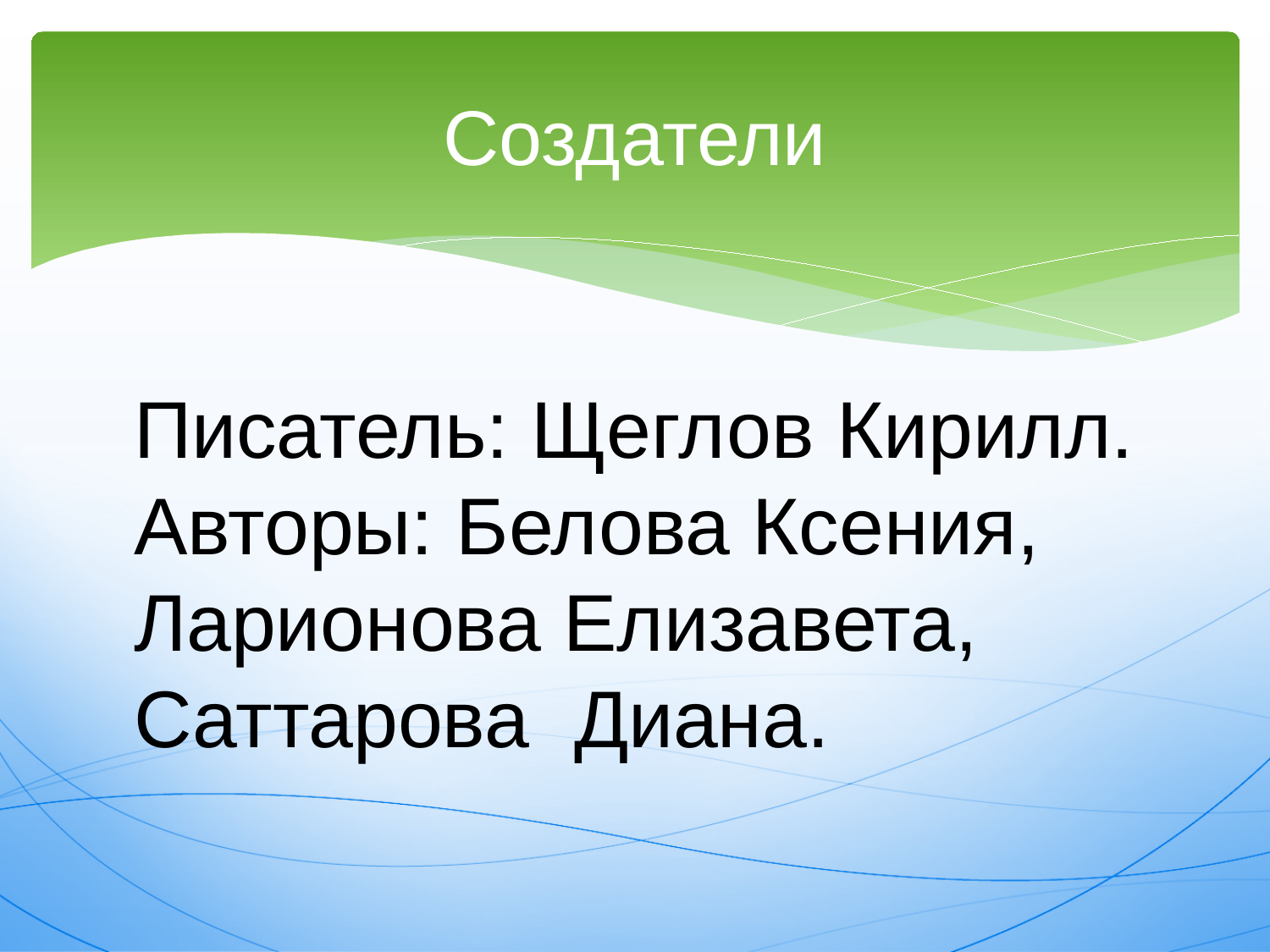

# Создатели
Писатель: Щеглов Кирилл. Авторы: Белова Ксения, Ларионова Елизавета,   Саттарова  Диана.